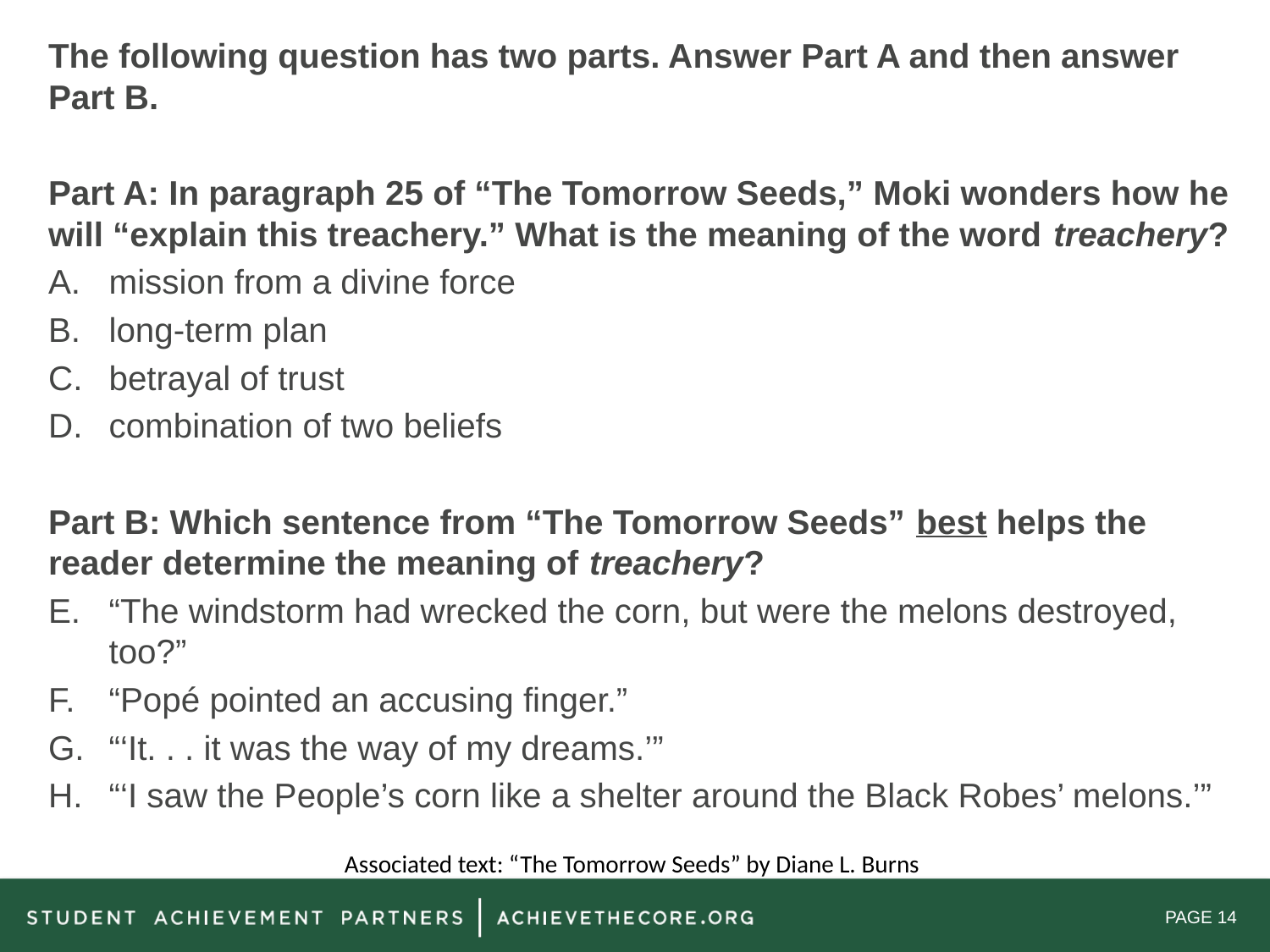

The following question has two parts. Answer Part A and then answer Part B.

Part A: In paragraph 25 of “The Tomorrow Seeds,” Moki wonders how he will “explain this treachery.” What is the meaning of the word treachery?
mission from a divine force
long-term plan
betrayal of trust
combination of two beliefs

Part B: Which sentence from “The Tomorrow Seeds” best helps the reader determine the meaning of treachery?
“The windstorm had wrecked the corn, but were the melons destroyed, too?”
“Popé pointed an accusing finger.”
“‘It. . . it was the way of my dreams.’”
“‘I saw the People’s corn like a shelter around the Black Robes’ melons.’”
Associated text: “The Tomorrow Seeds” by Diane L. Burns